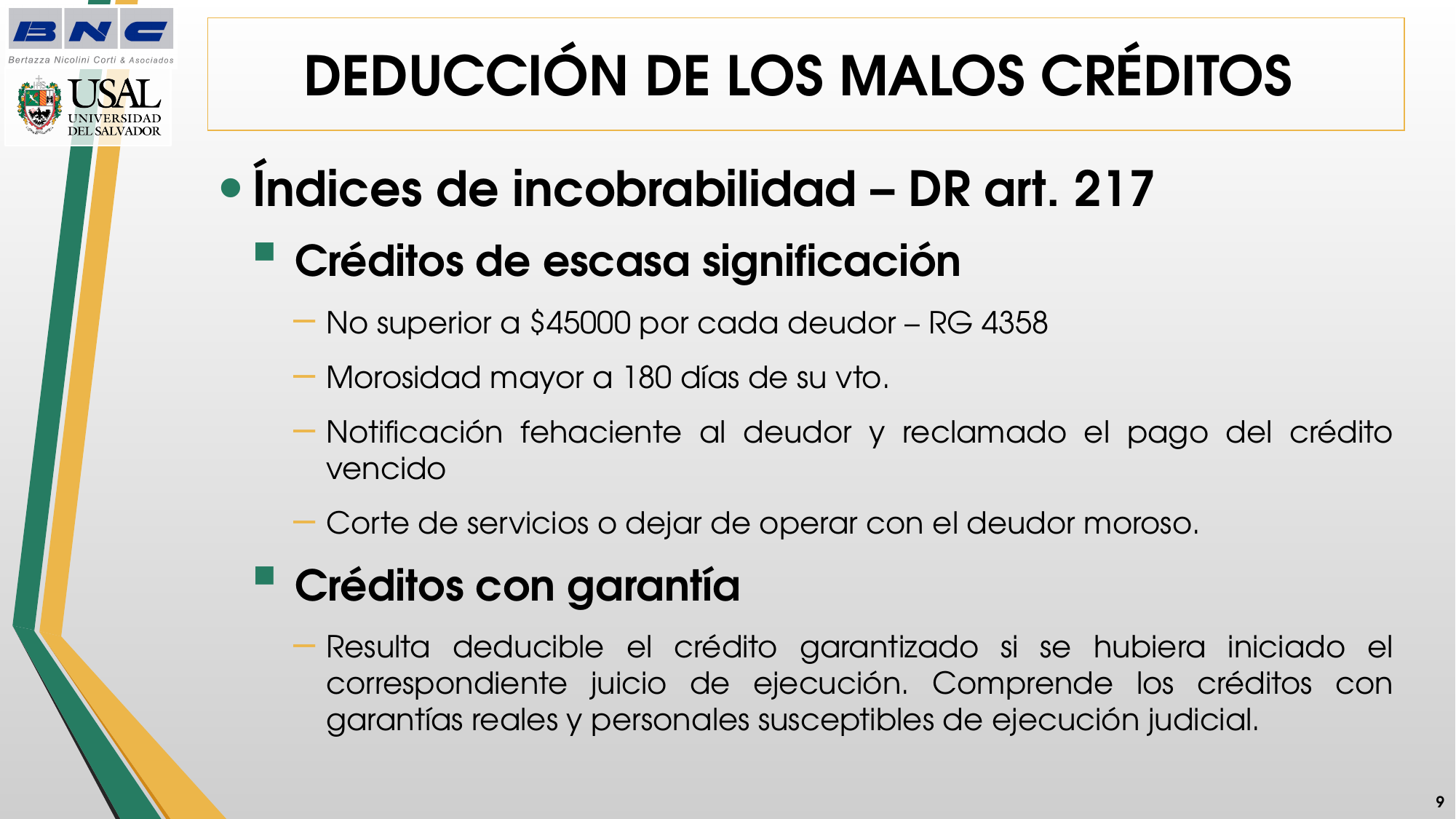

# DEDUCCIÓN DE LOS MALOS CRÉDITOS
Índices de incobrabilidad – DR art. 217
 Créditos de escasa significación
No superior a $45000 por cada deudor – RG 4358
Morosidad mayor a 180 días de su vto.
Notificación fehaciente al deudor y reclamado el pago del crédito vencido
Corte de servicios o dejar de operar con el deudor moroso.
 Créditos con garantía
Resulta deducible el crédito garantizado si se hubiera iniciado el correspondiente juicio de ejecución. Comprende los créditos con garantías reales y personales susceptibles de ejecución judicial.
9